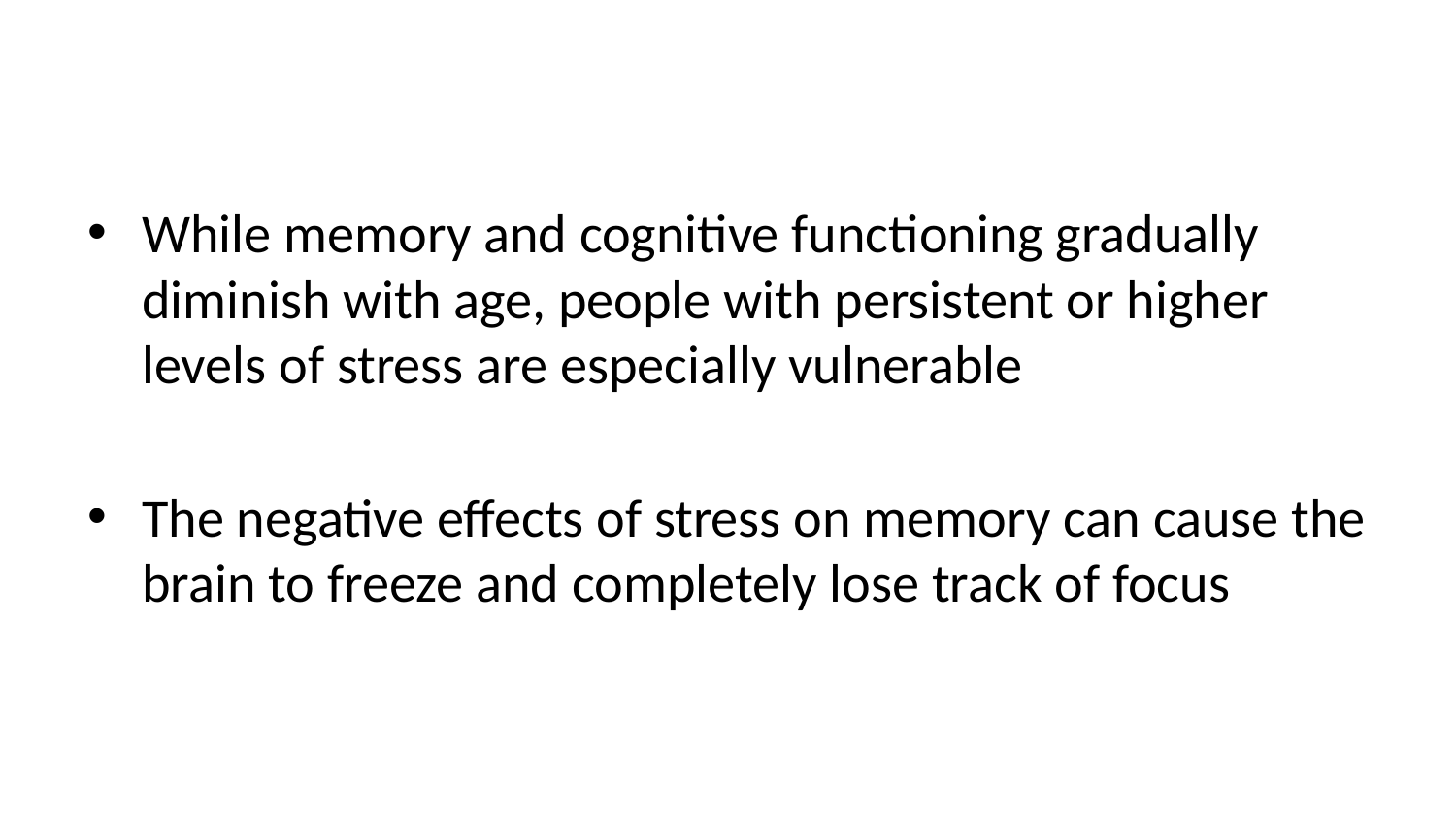

While memory and cognitive functioning gradually diminish with age, people with persistent or higher levels of stress are especially vulnerable

The negative effects of stress on memory can cause the brain to freeze and completely lose track of focus